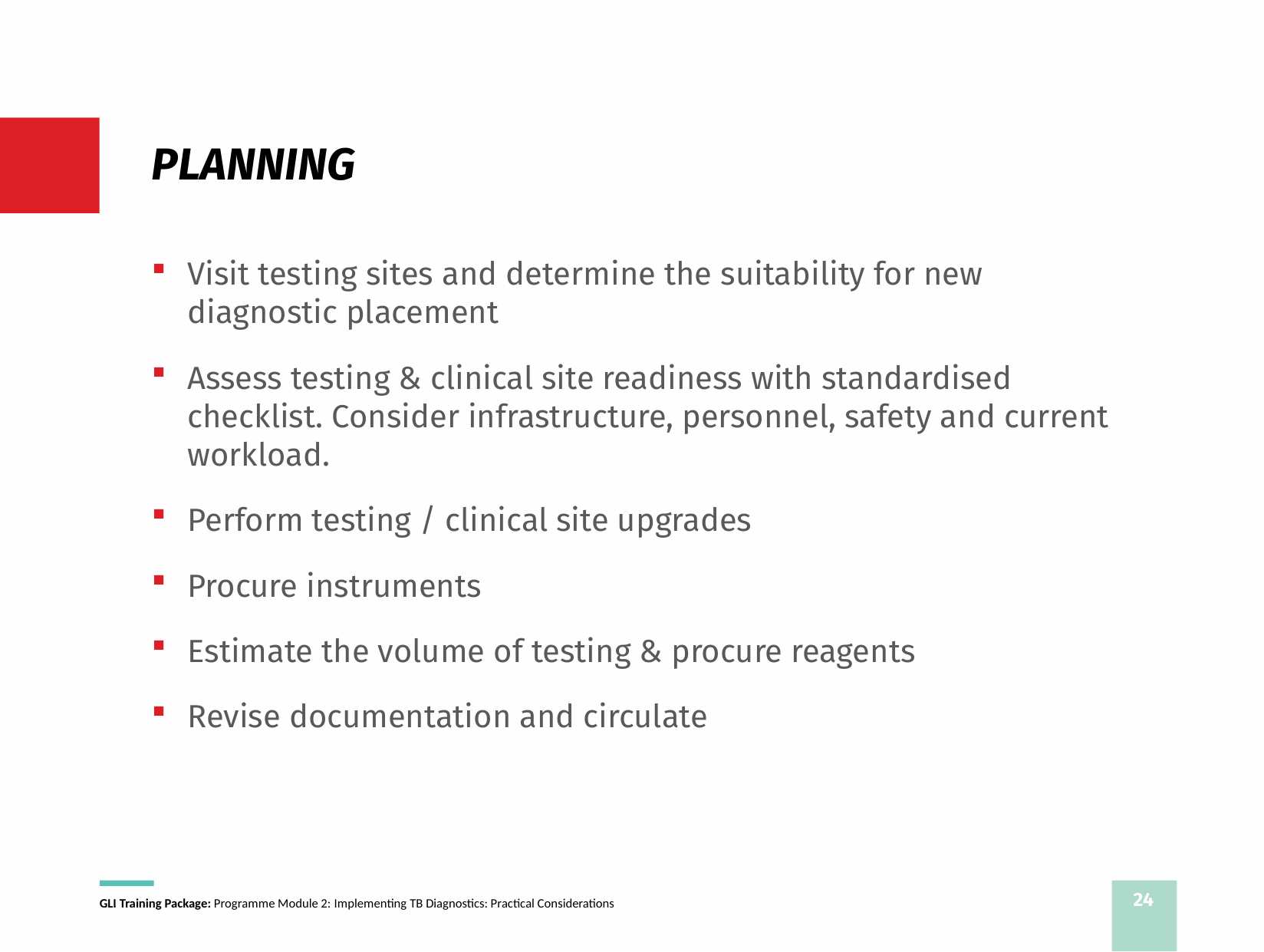

# PLANNING
Visit testing sites and determine the suitability for new diagnostic placement
Assess testing & clinical site readiness with standardised checklist. Consider infrastructure, personnel, safety and current workload.
Perform testing / clinical site upgrades
Procure instruments
Estimate the volume of testing & procure reagents
Revise documentation and circulate